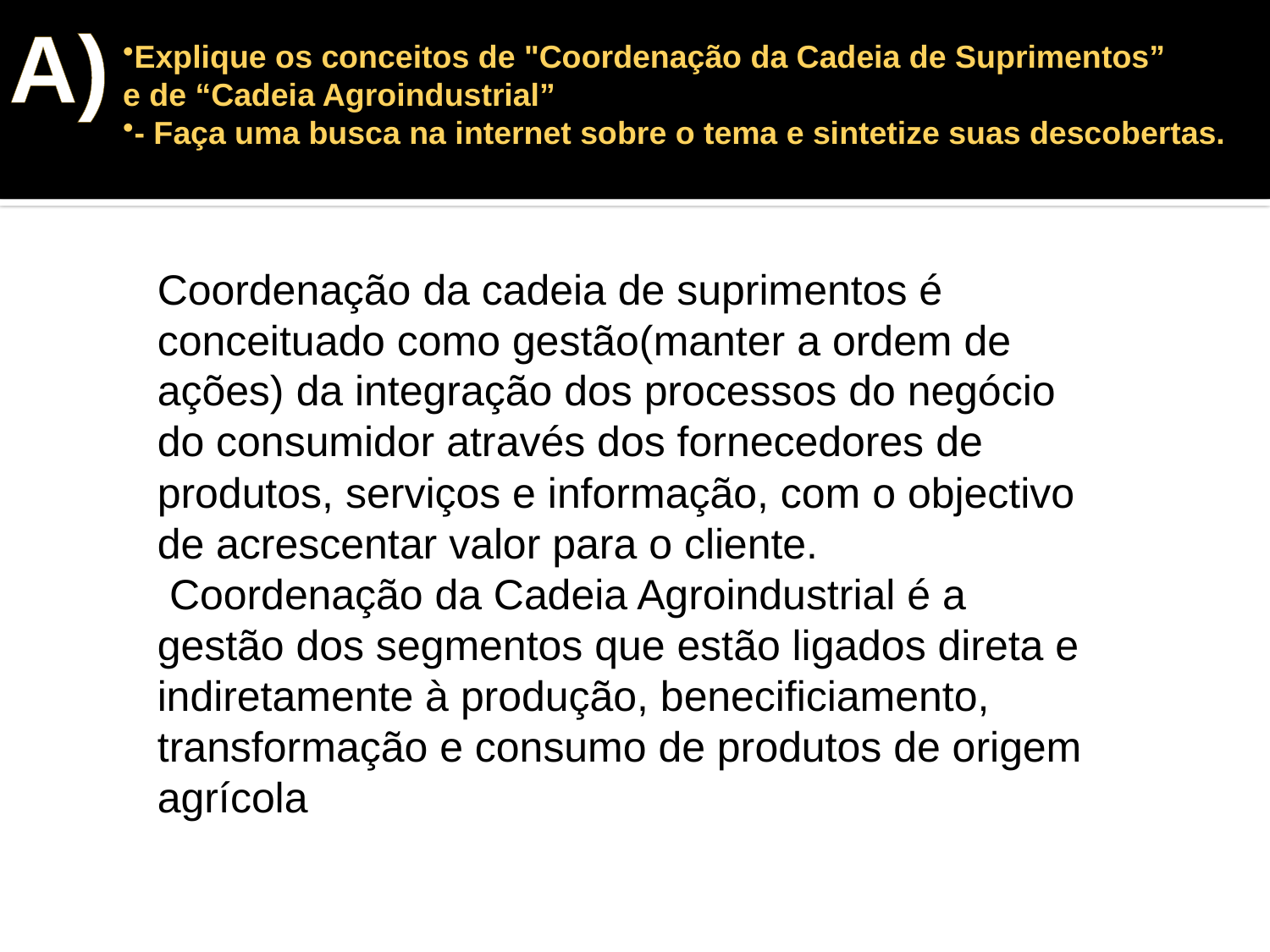

A)
Explique os conceitos de "Coordenação da Cadeia de Suprimentos”
e de “Cadeia Agroindustrial”
- Faça uma busca na internet sobre o tema e sintetize suas descobertas.
Coordenação da cadeia de suprimentos é conceituado como gestão(manter a ordem de ações) da integração dos processos do negócio do consumidor através dos fornecedores de produtos, serviços e informação, com o objectivo de acrescentar valor para o cliente.
 Coordenação da Cadeia Agroindustrial é a gestão dos segmentos que estão ligados direta e indiretamente à produção, benecificiamento, transformação e consumo de produtos de origem agrícola